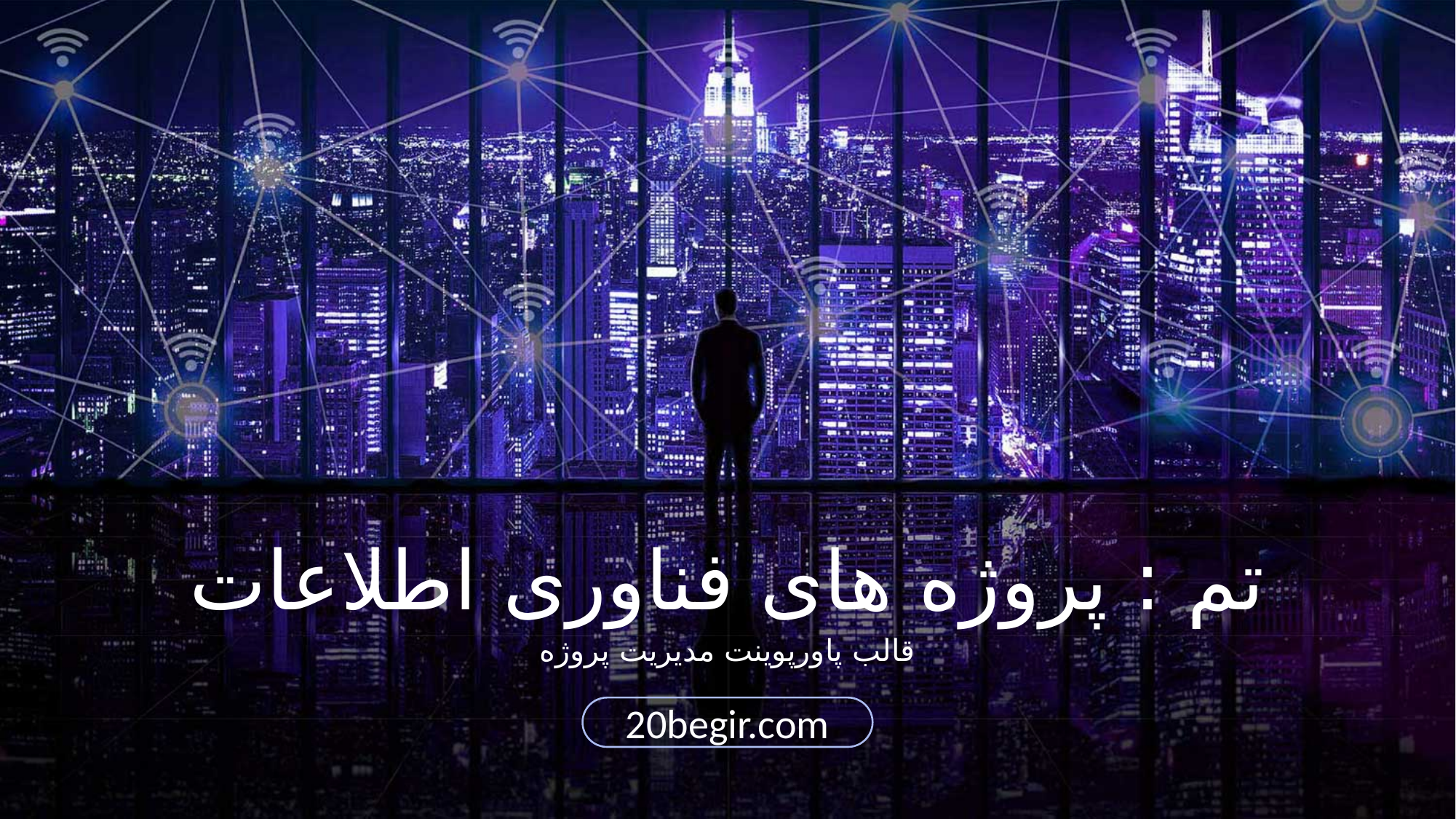

تم : پروژه های فناوری اطلاعات
قالب پاورپوینت مدیریت پروژه
20begir.com